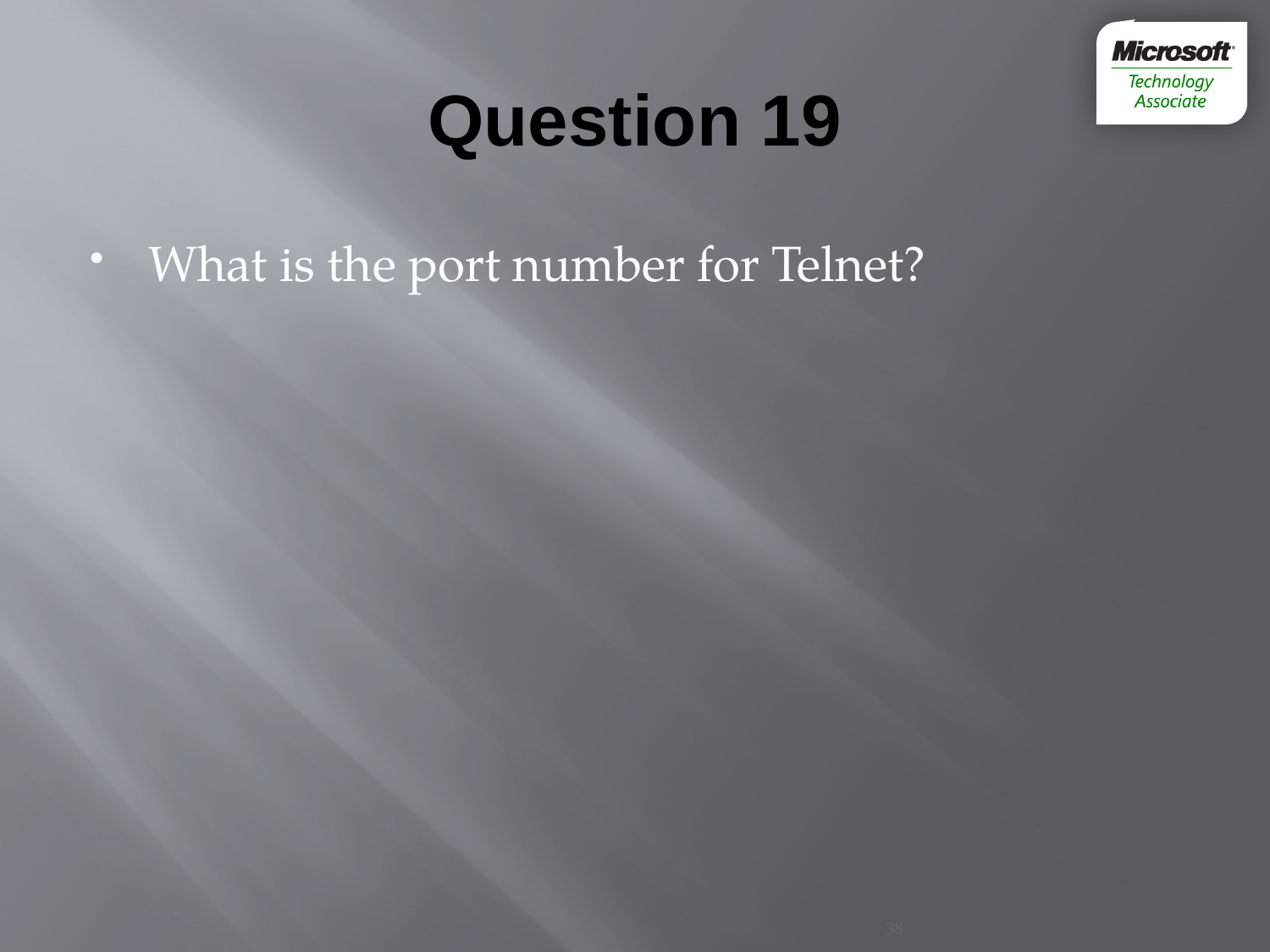

# Question 19
What is the port number for Telnet?
38